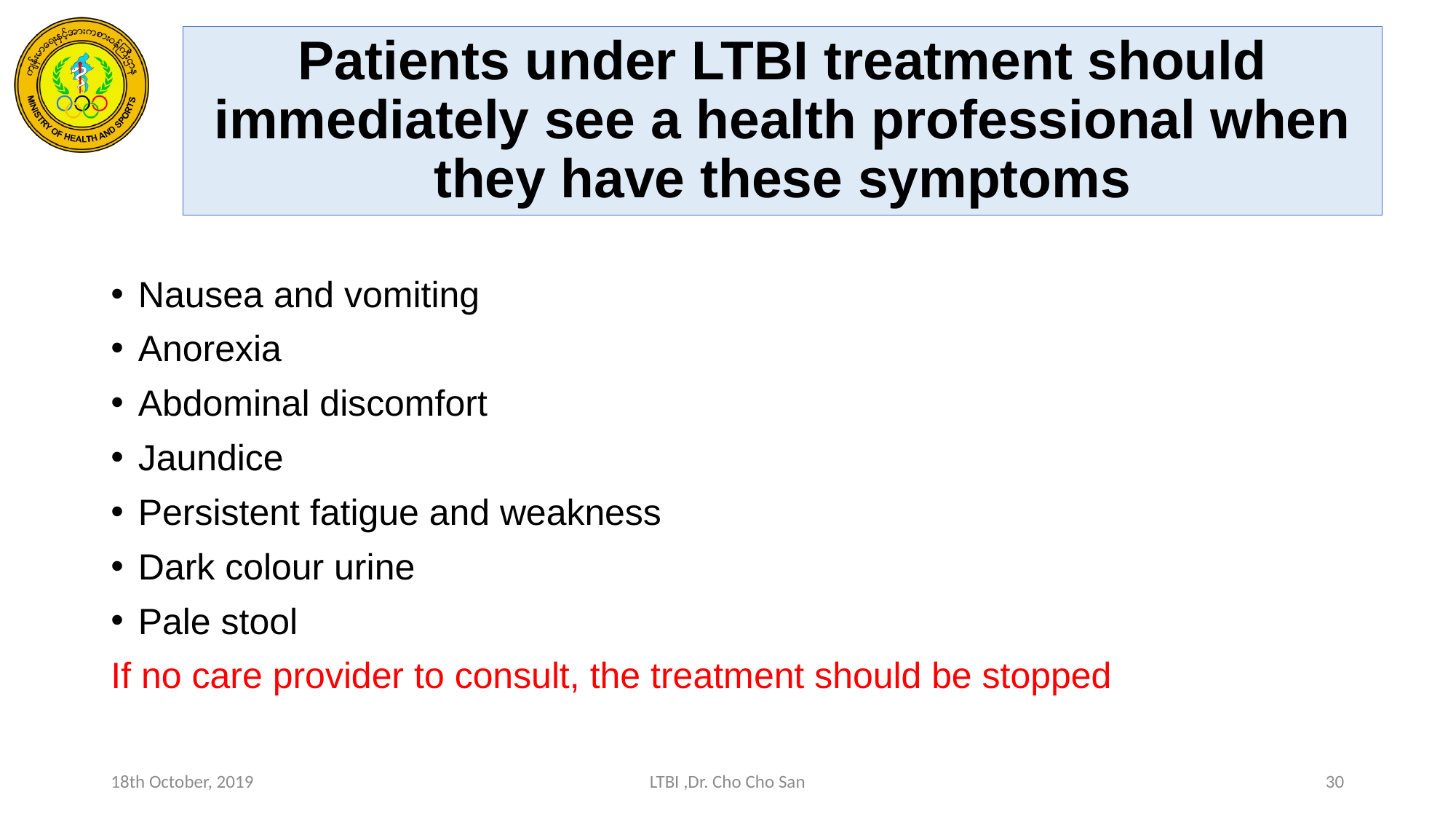

# Patients under LTBI treatment should immediately see a health professional when they have these symptoms
Nausea and vomiting
Anorexia
Abdominal discomfort
Jaundice
Persistent fatigue and weakness
Dark colour urine
Pale stool
If no care provider to consult, the treatment should be stopped
18th October, 2019
LTBI ,Dr. Cho Cho San
30